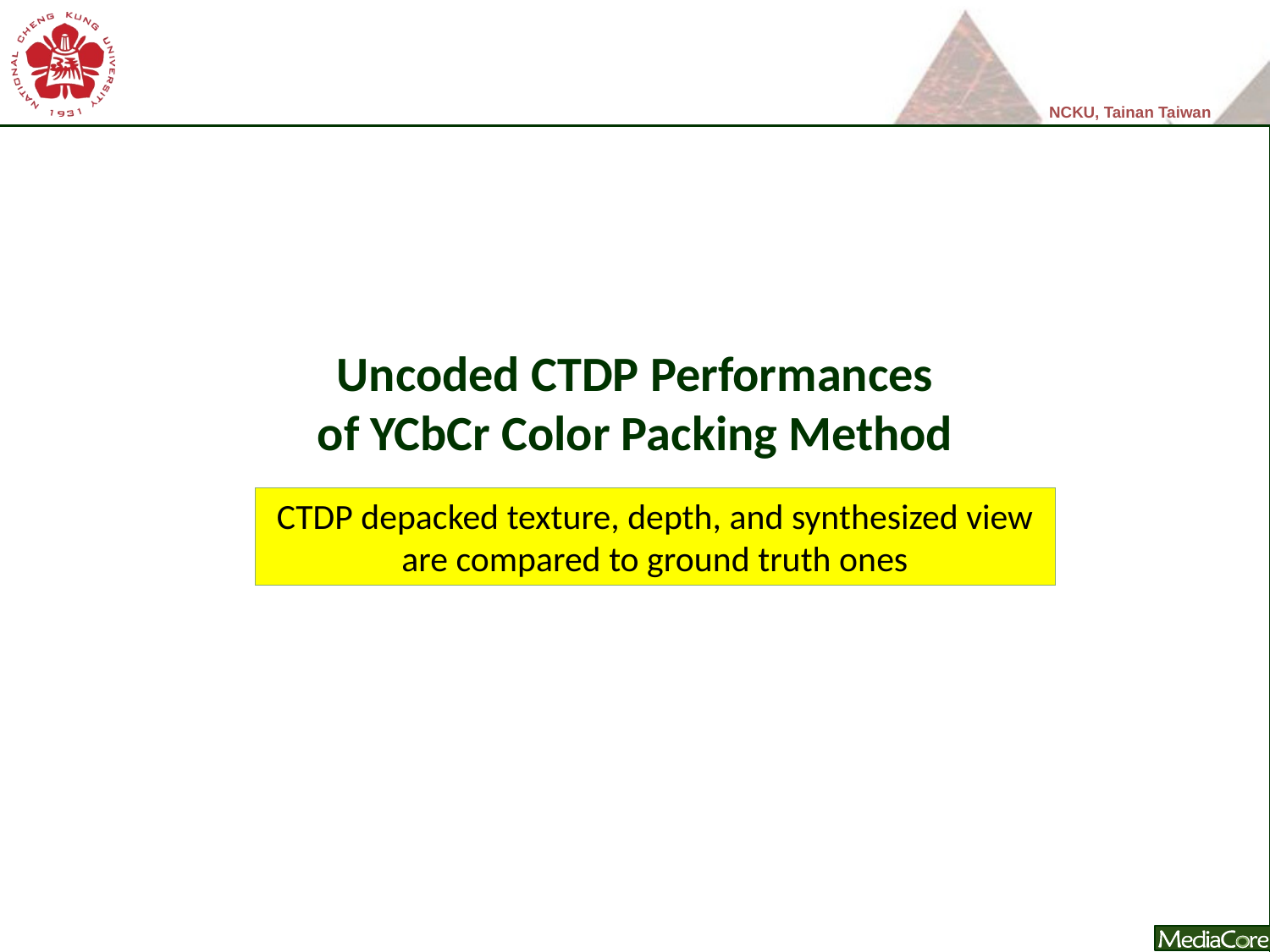

Uncoded CTDP Performances
of YCbCr Color Packing Method

CTDP depacked texture, depth, and synthesized view are compared to ground truth ones